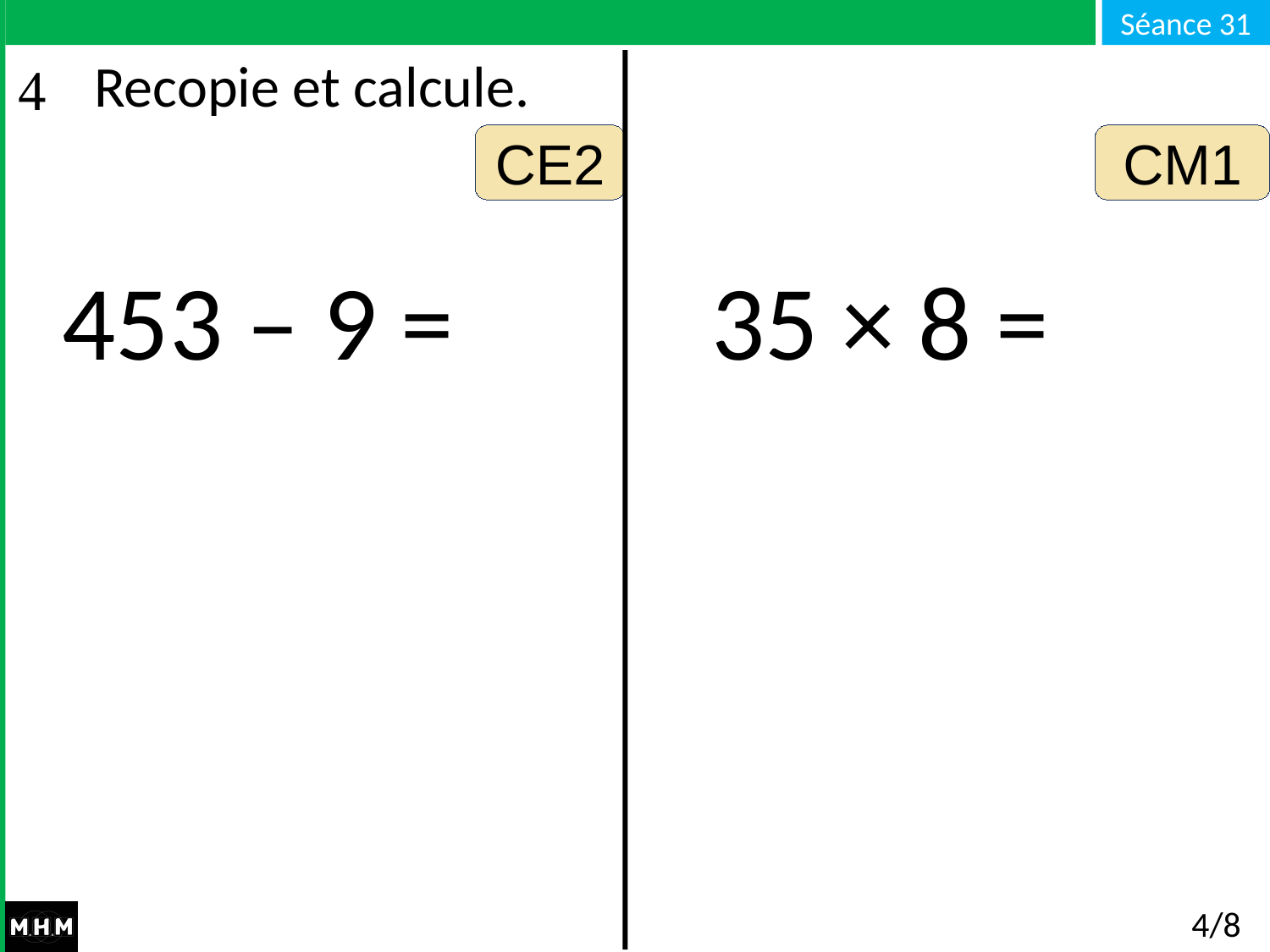

# Recopie et calcule.
CE2
CM1
453 – 9 =
35 × 8 =
4/8